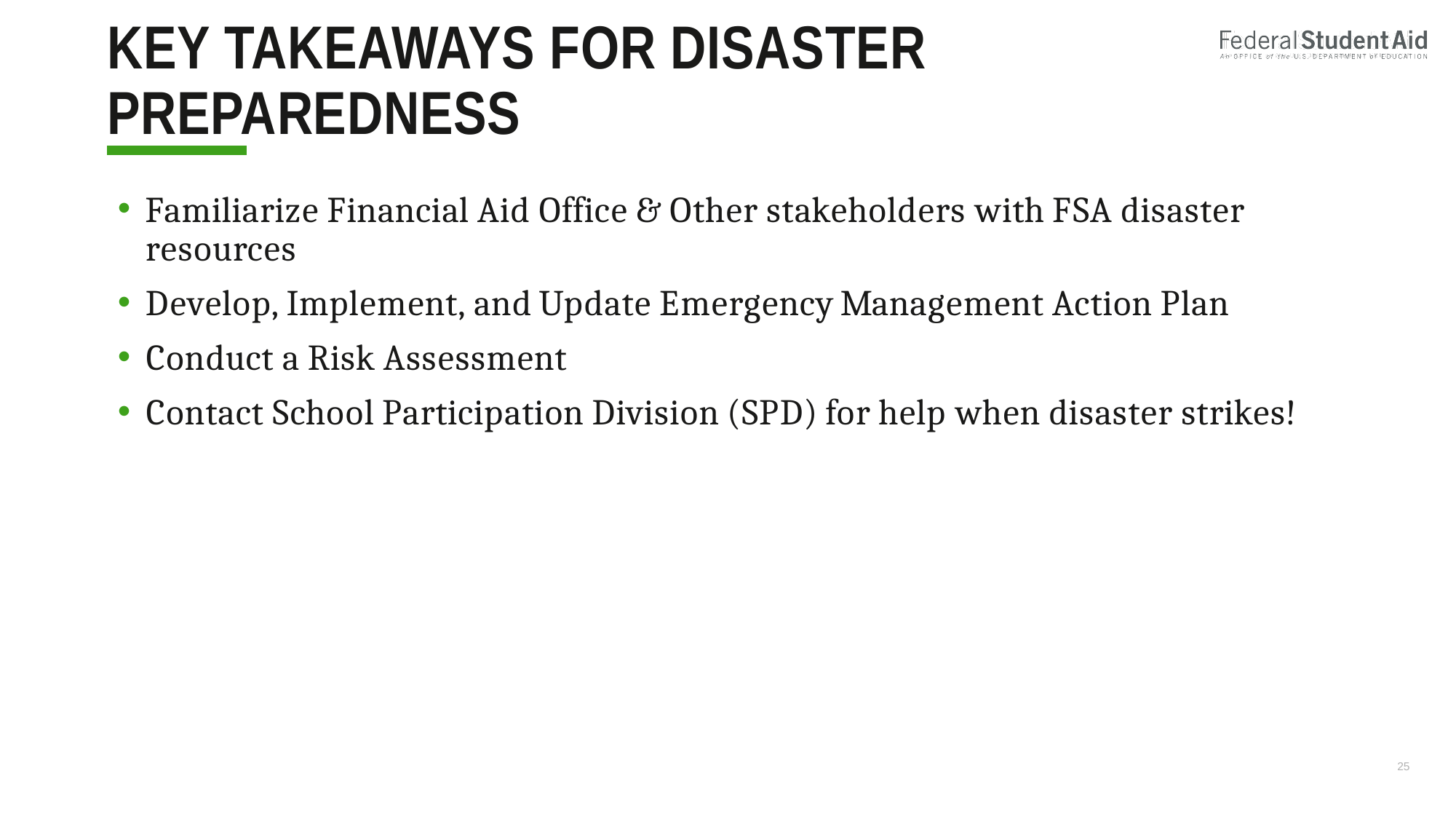

# Key takeaways for disaster preparedness
Familiarize Financial Aid Office & Other stakeholders with FSA disaster resources
Develop, Implement, and Update Emergency Management Action Plan
Conduct a Risk Assessment
Contact School Participation Division (SPD) for help when disaster strikes!

25